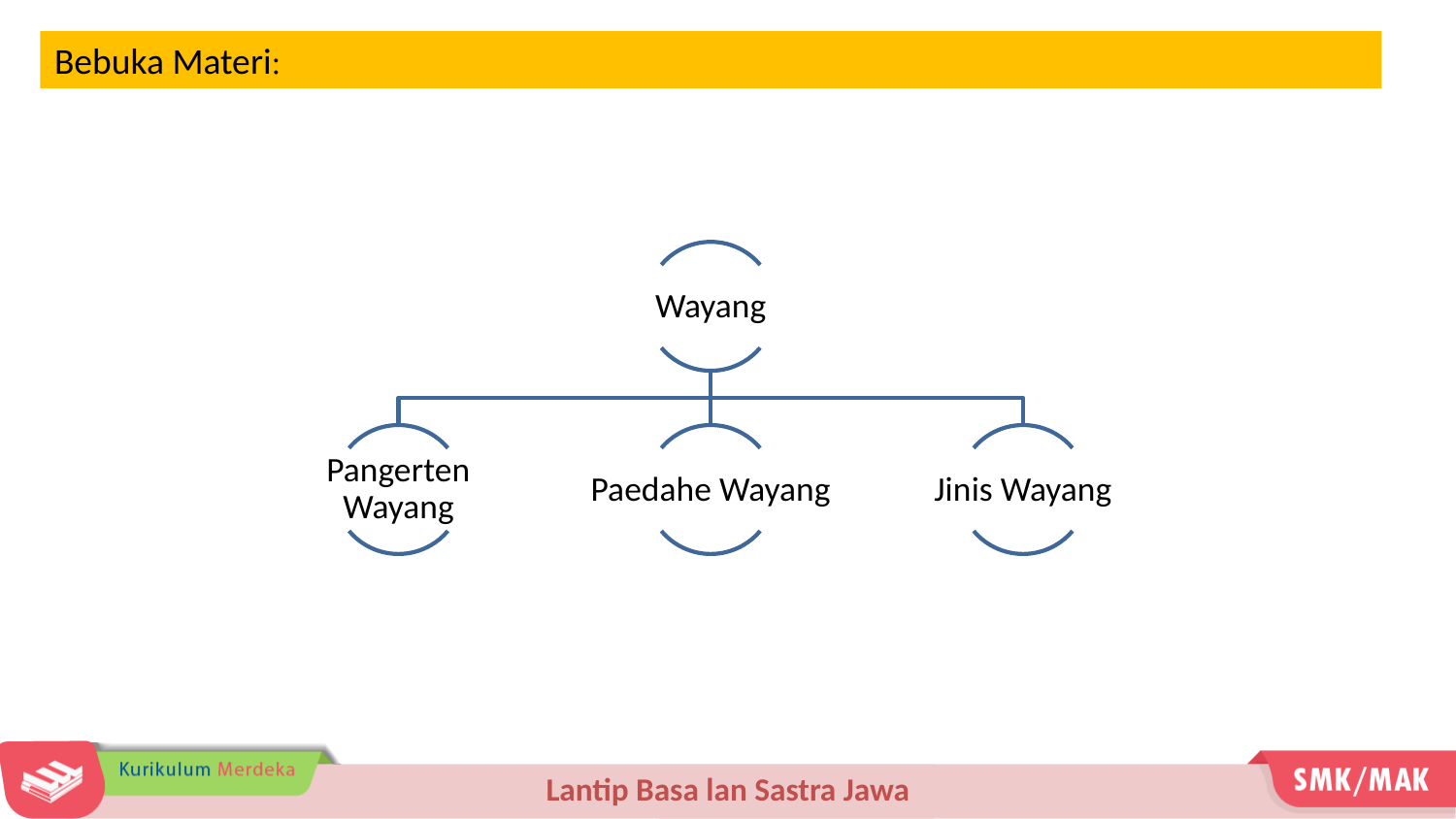

Bebuka Materi:
Wayang
Pangerten Wayang
Paedahe Wayang
Jinis Wayang